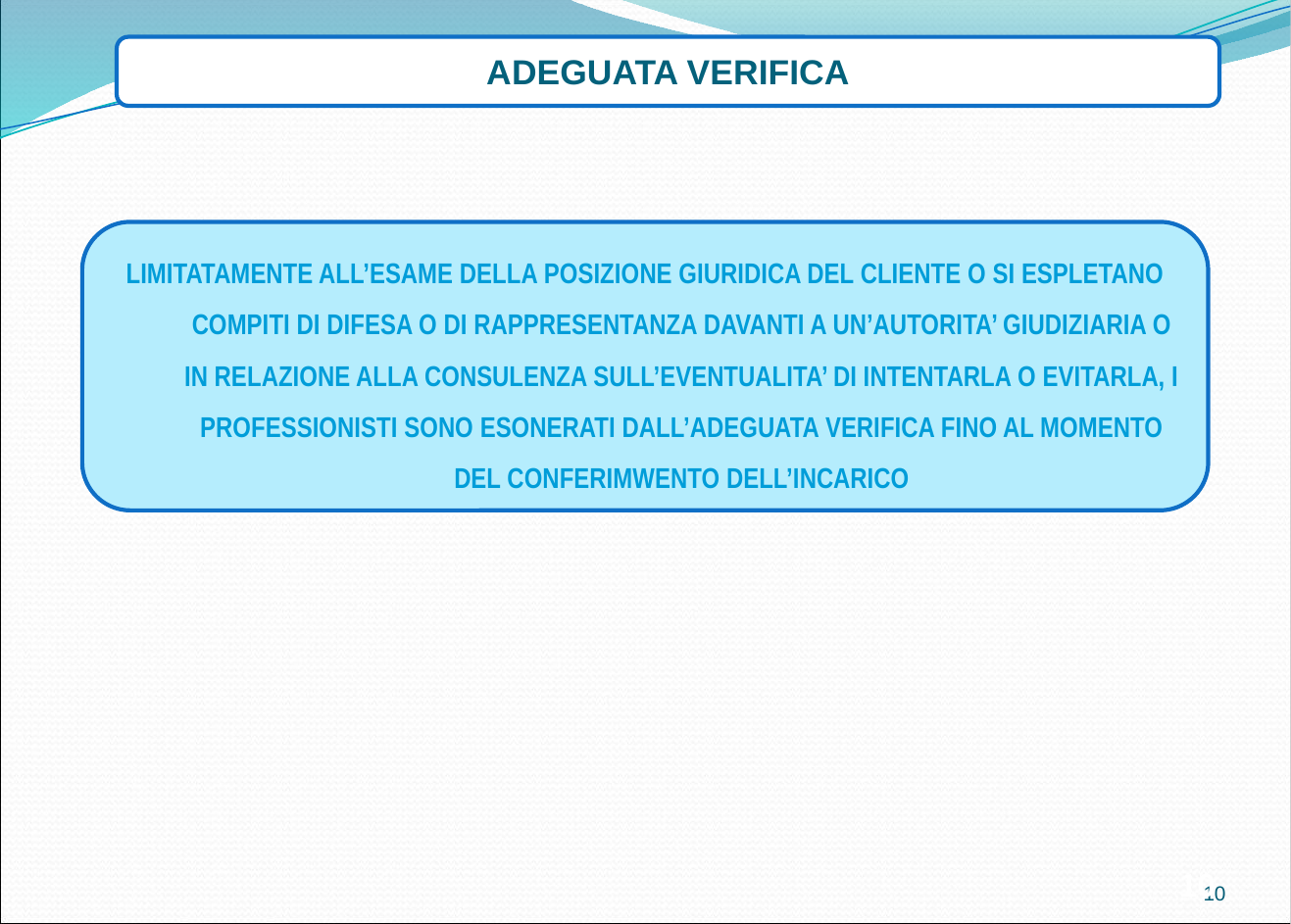

ADEGUATA VERIFICA
LIMITATAMENTE ALL’ESAME DELLA POSIZIONE GIURIDICA DEL CLIENTE O SI ESPLETANO COMPITI DI DIFESA O DI RAPPRESENTANZA DAVANTI A UN’AUTORITA’ GIUDIZIARIA O IN RELAZIONE ALLA CONSULENZA SULL’EVENTUALITA’ DI INTENTARLA O EVITARLA, I PROFESSIONISTI SONO ESONERATI DALL’ADEGUATA VERIFICA FINO AL MOMENTO DEL CONFERIMWENTO DELL’INCARICO
10
10